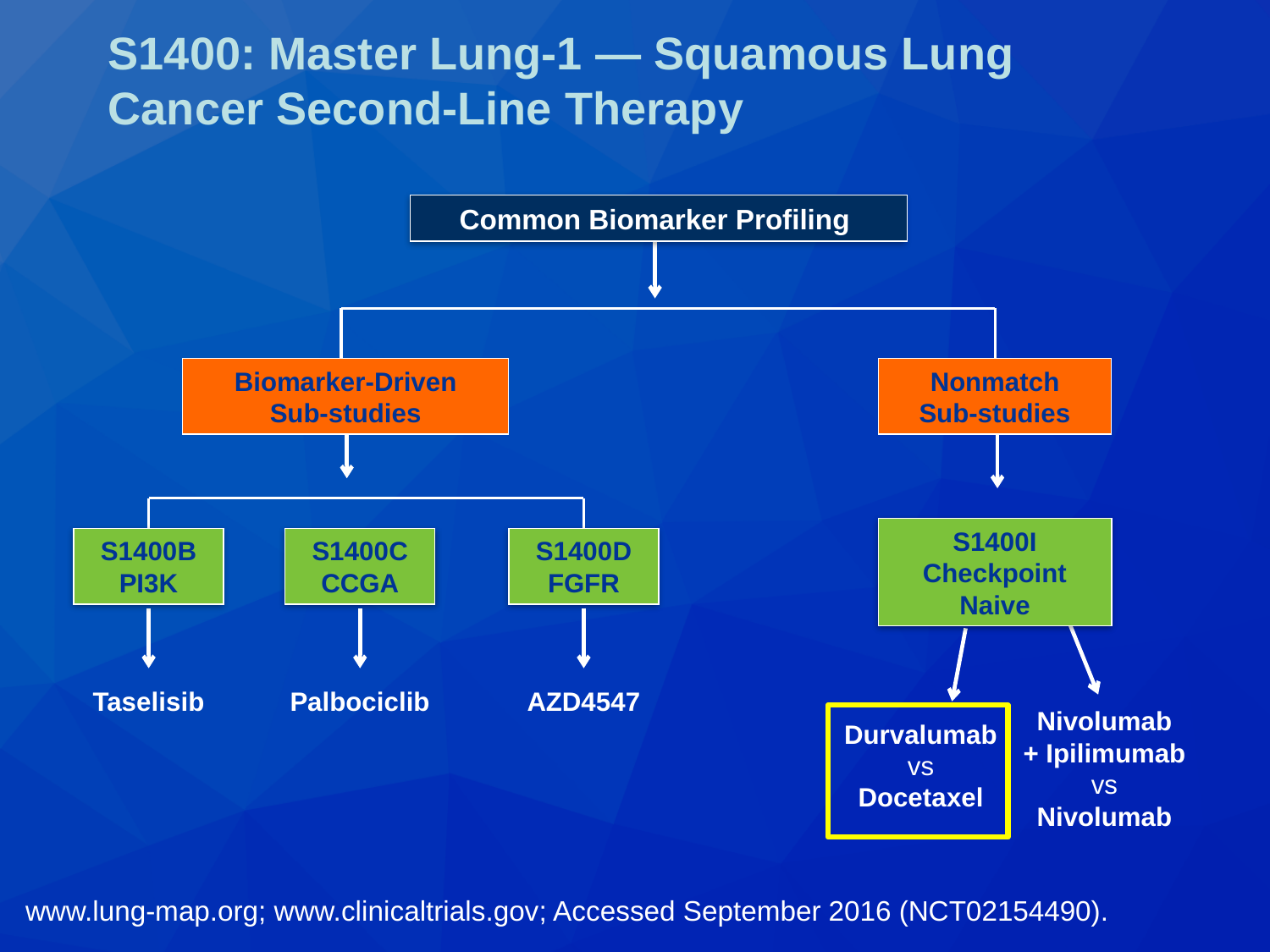

# S1400: Master Lung-1 — Squamous Lung Cancer Second-Line Therapy
Common Biomarker Profiling
Biomarker-Driven
Sub-studies
Nonmatch
Sub-studies
S1400I
Checkpoint
Naive
S1400B
PI3K
S1400C
CCGA
S1400D
FGFR
Taselisib
Palbociclib
AZD4547
Nivolumab
+ Ipilimumab
vs
Nivolumab

Durvalumab
vs
Docetaxel
www.lung-map.org; www.clinicaltrials.gov; Accessed September 2016 (NCT02154490).